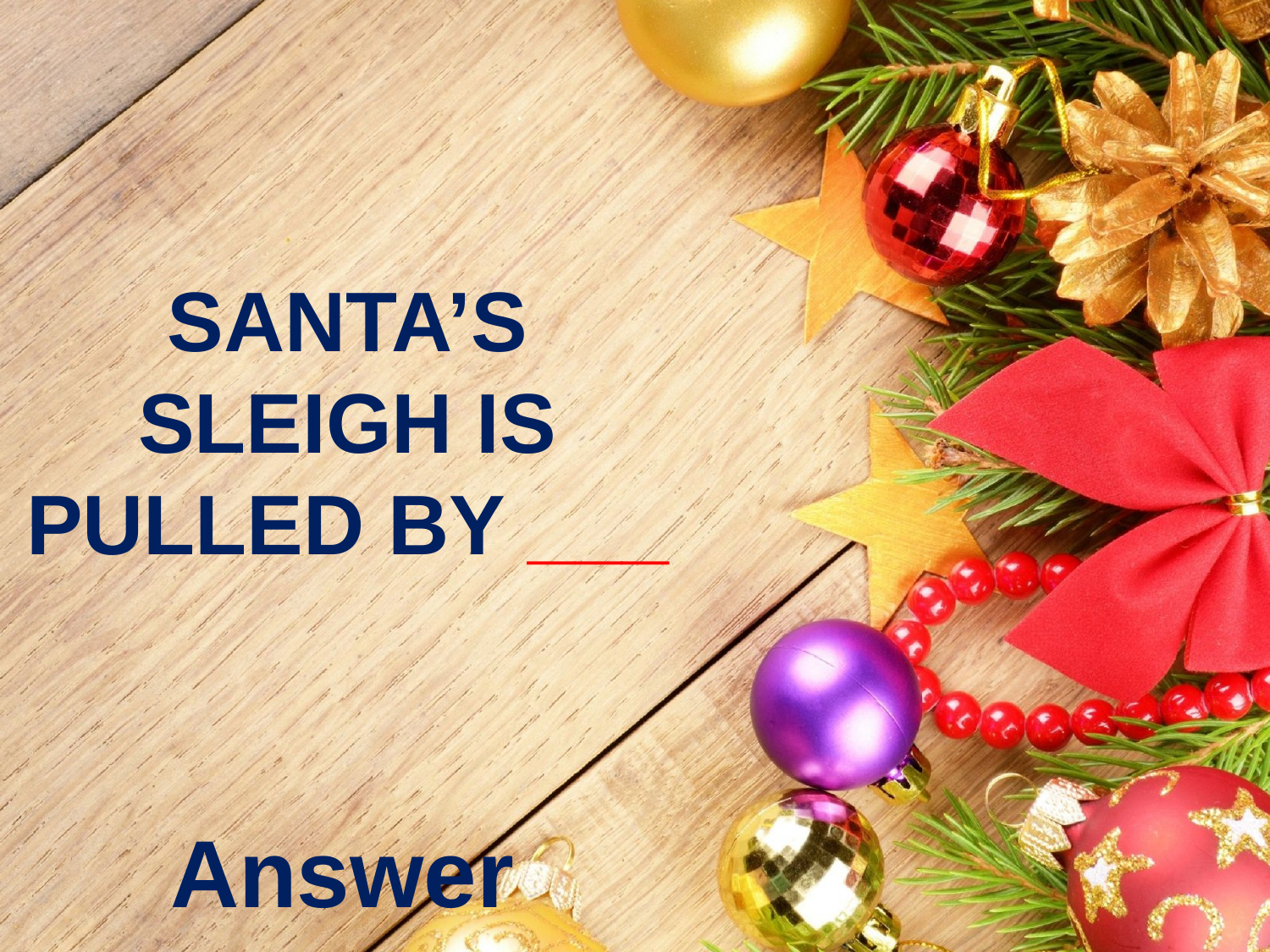

# Santa’s sleigh is pulled by ___
Answer